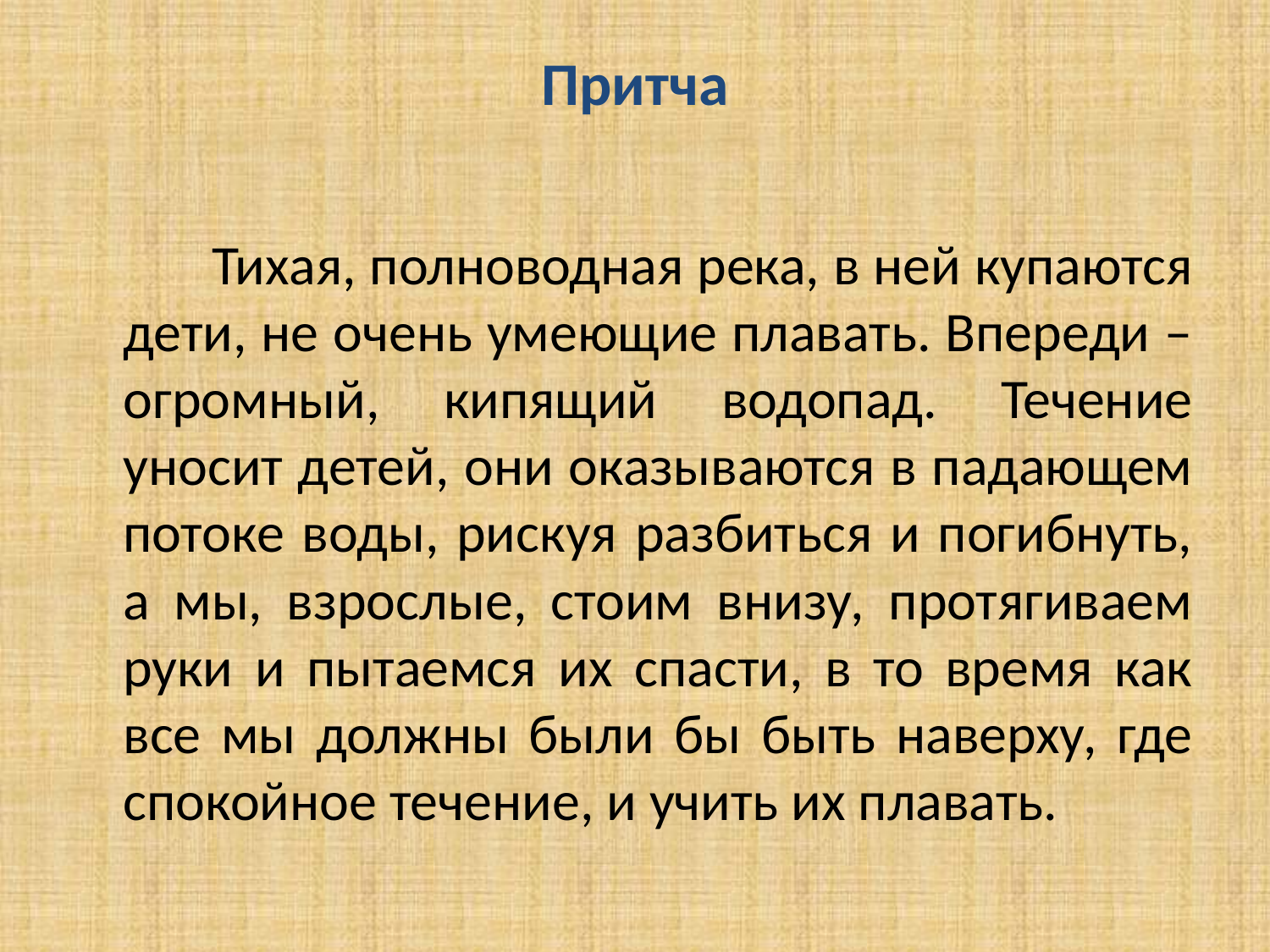

# Притча
          Тихая, полноводная река, в ней купаются дети, не очень умеющие плавать. Впереди – огромный, кипящий водопад. Течение уносит детей, они оказываются в падающем потоке воды, рискуя разбиться и погибнуть, а мы, взрослые, стоим внизу, протягиваем руки и пытаемся их спасти, в то время как все мы должны были бы быть наверху, где спокойное течение, и учить их плавать.